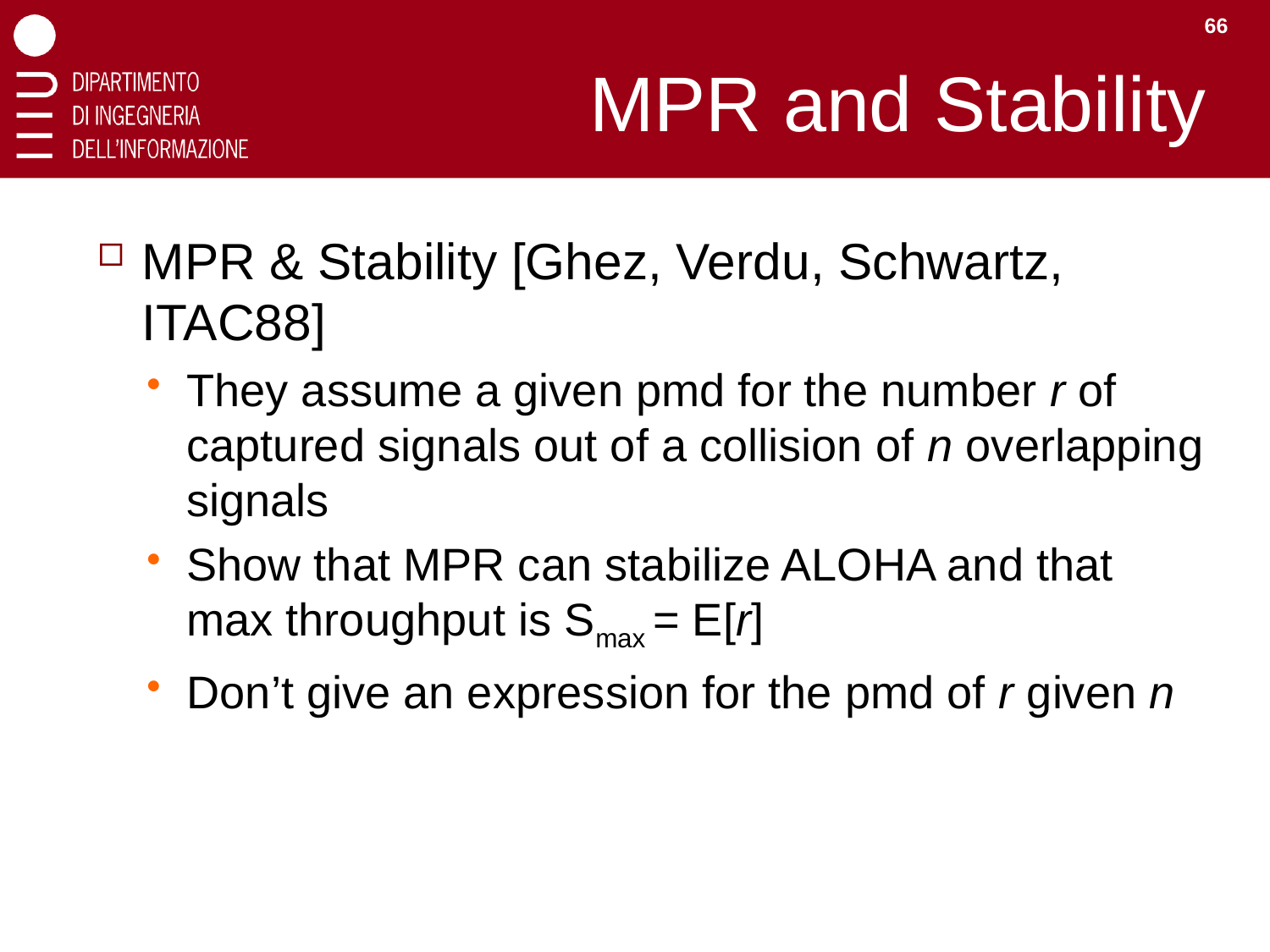

66
# MPR and Stability
MPR & Stability [Ghez, Verdu, Schwartz, ITAC88]
They assume a given pmd for the number r of captured signals out of a collision of n overlapping signals
Show that MPR can stabilize ALOHA and that max throughput is Smax = E[r]
Don’t give an expression for the pmd of r given n